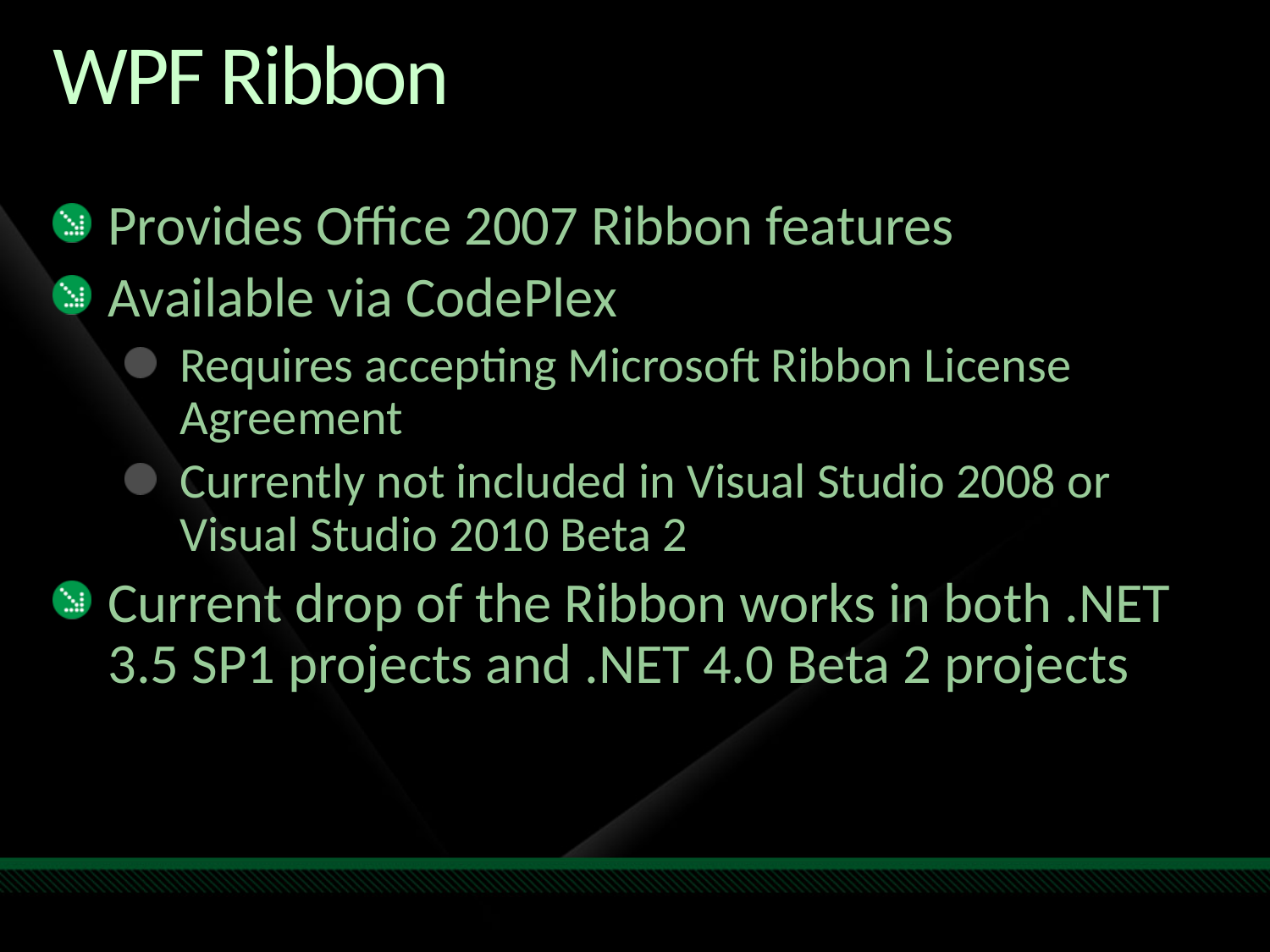

# WPF Ribbon
Provides Office 2007 Ribbon features
Available via CodePlex
Requires accepting Microsoft Ribbon License Agreement
Currently not included in Visual Studio 2008 or Visual Studio 2010 Beta 2
Current drop of the Ribbon works in both .NET 3.5 SP1 projects and .NET 4.0 Beta 2 projects